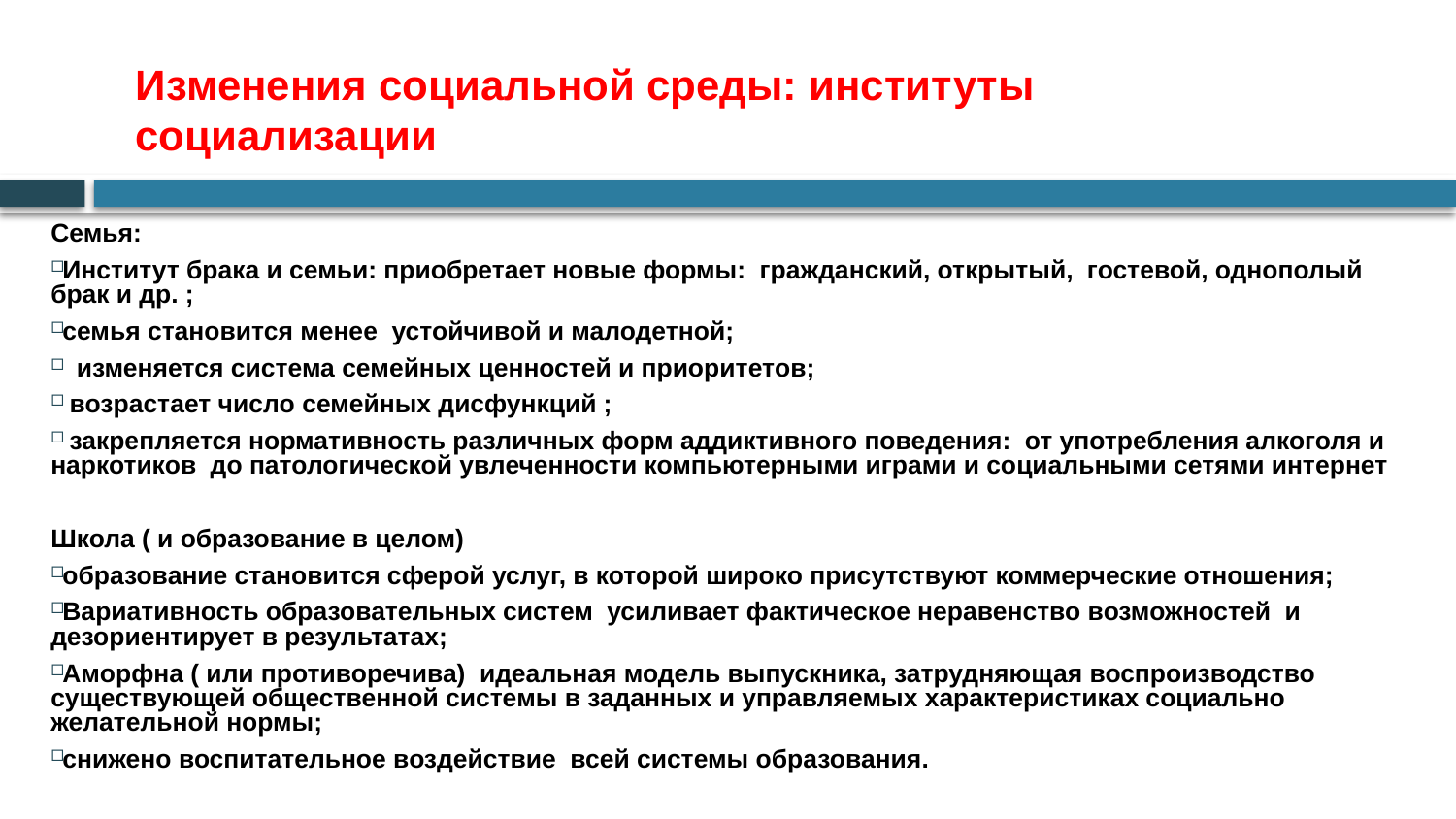

# Изменения социальной среды: институты социализации
Семья:
Институт брака и семьи: приобретает новые формы:  гражданский, открытый,  гостевой, однополый брак и др. ;
семья становится менее  устойчивой и малодетной;
  изменяется система семейных ценностей и приоритетов;
 возрастает число семейных дисфункций ;
 закрепляется нормативность различных форм аддиктивного поведения:  от употребления алкоголя и наркотиков  до патологической увлеченности компьютерными играми и социальными сетями интернет

Школа ( и образование в целом)
образование становится сферой услуг, в которой широко присутствуют коммерческие отношения;
Вариативность образовательных систем  усиливает фактическое неравенство возможностей  и  дезориентирует в результатах;
Аморфна ( или противоречива)  идеальная модель выпускника, затрудняющая воспроизводство существующей общественной системы в заданных и управляемых характеристиках социально желательной нормы;
снижено воспитательное воздействие  всей системы образования.